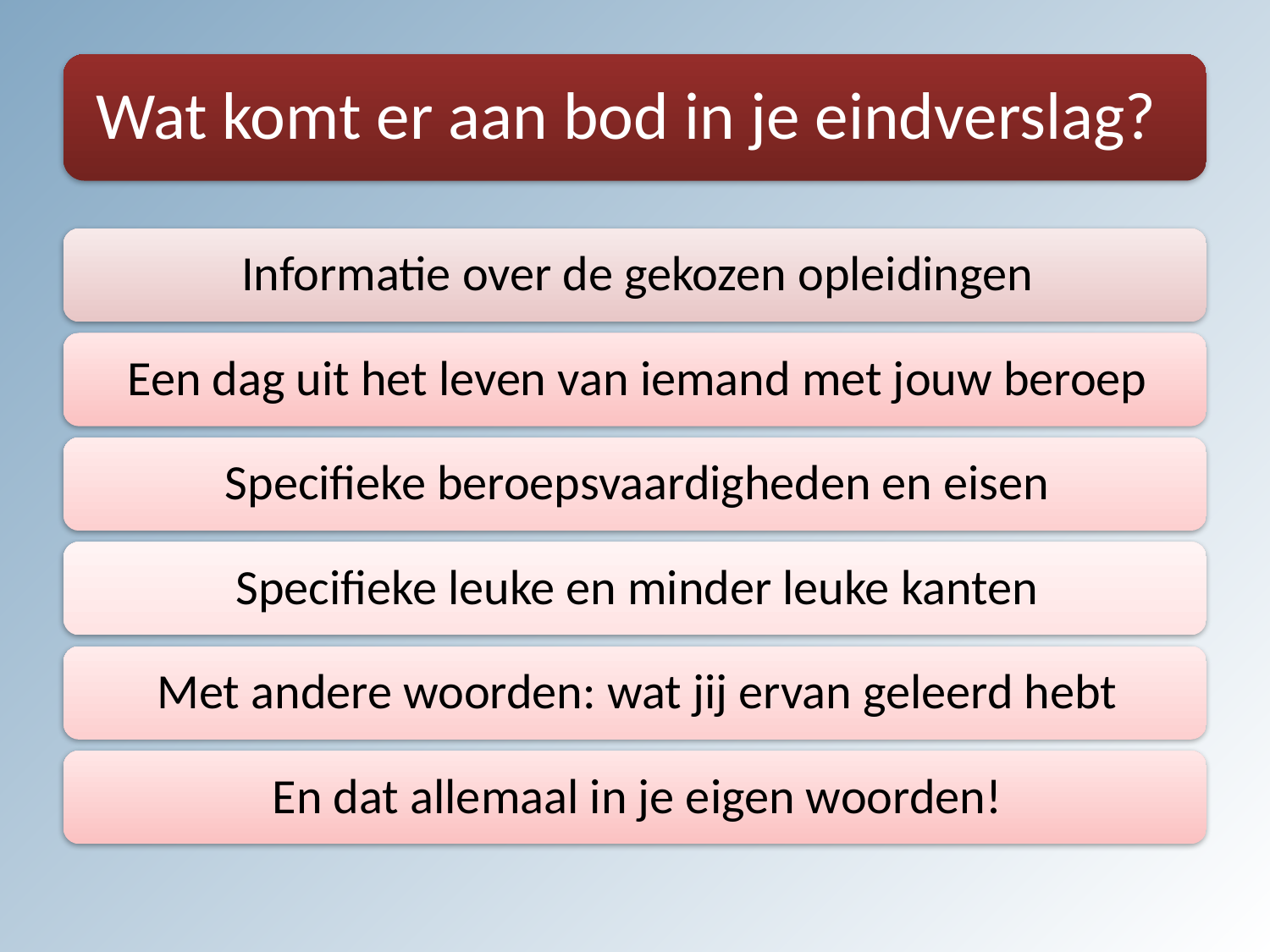

Wat komt er aan bod in je eindverslag?
Informatie over de gekozen opleidingen
Een dag uit het leven van iemand met jouw beroep
Specifieke beroepsvaardigheden en eisen
Specifieke leuke en minder leuke kanten
Met andere woorden: wat jij ervan geleerd hebt
En dat allemaal in je eigen woorden!